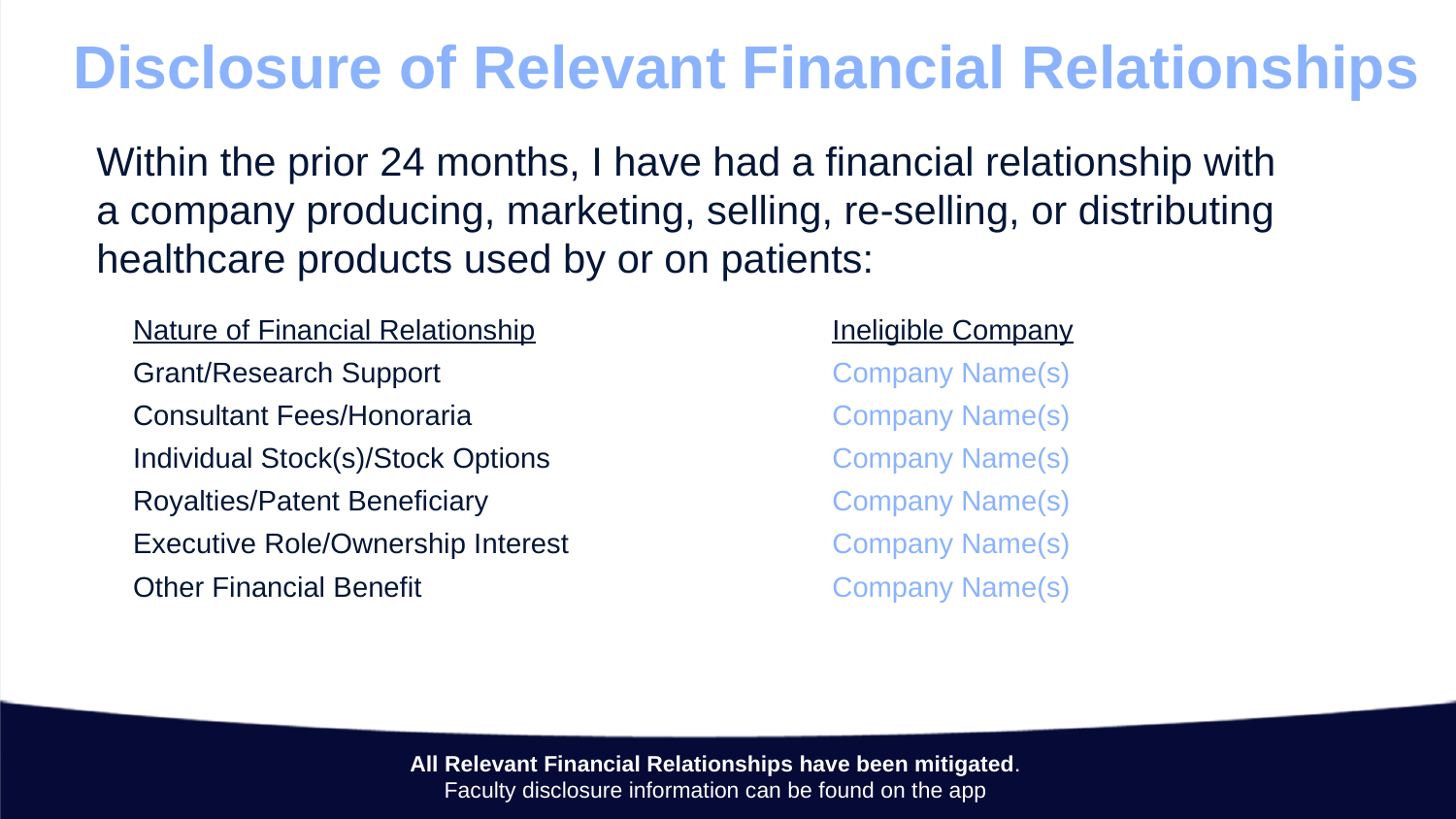

Disclosure of Relevant Financial Relationships
Within the prior 24 months, I have had a financial relationship with
a company producing, marketing, selling, re-selling, or distributing healthcare products used by or on patients:
| Nature of Financial Relationship | Ineligible Company |
| --- | --- |
| Grant/Research Support | Company Name(s) |
| Consultant Fees/Honoraria | Company Name(s) |
| Individual Stock(s)/Stock Options | Company Name(s) |
| Royalties/Patent Beneficiary | Company Name(s) |
| Executive Role/Ownership Interest | Company Name(s) |
| Other Financial Benefit | Company Name(s) |
All Relevant Financial Relationships have been mitigated.
Faculty disclosure information can be found on the app